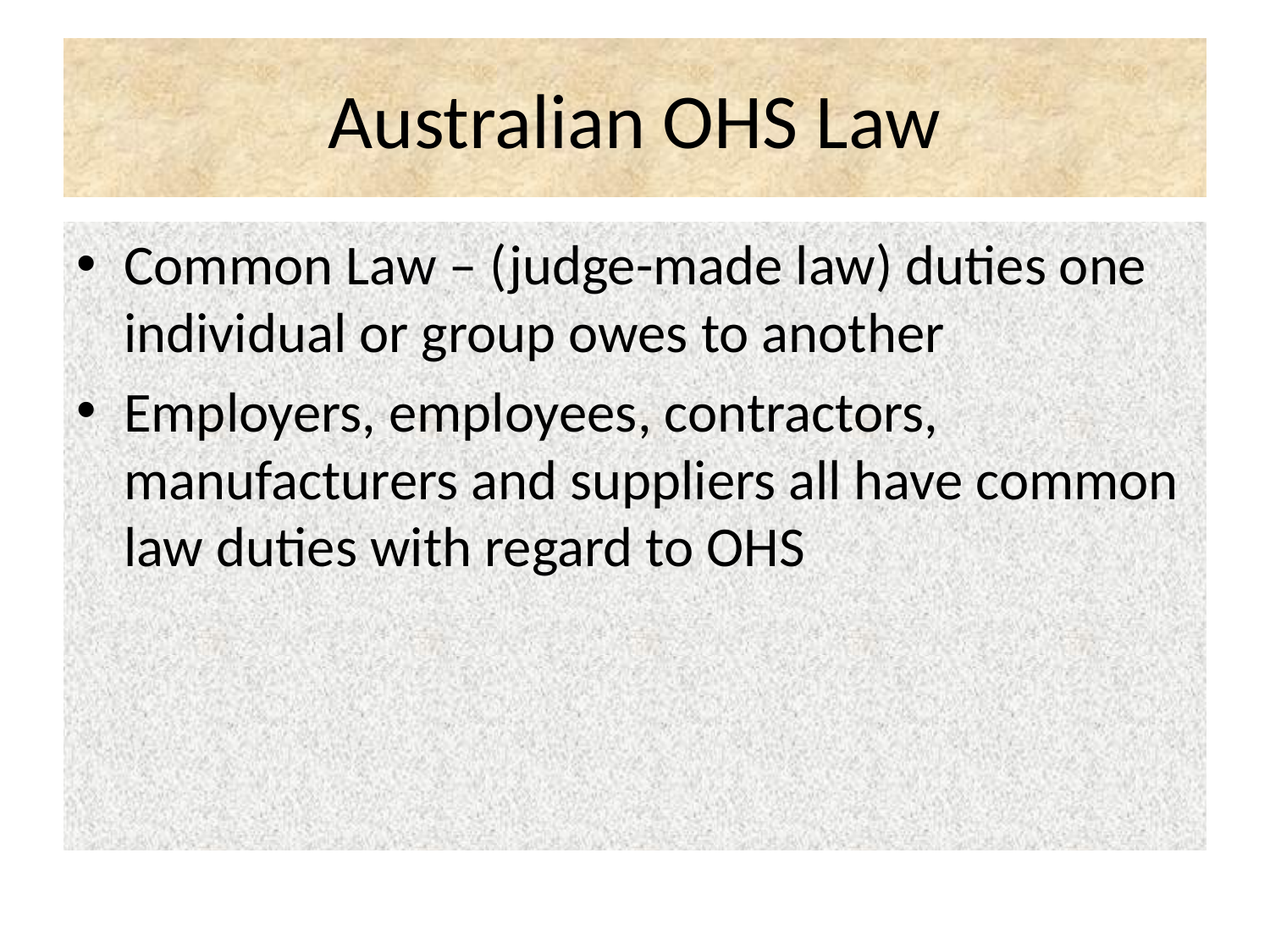

# Australian OHS Law
Common Law – (judge-made law) duties one individual or group owes to another
Employers, employees, contractors, manufacturers and suppliers all have common law duties with regard to OHS